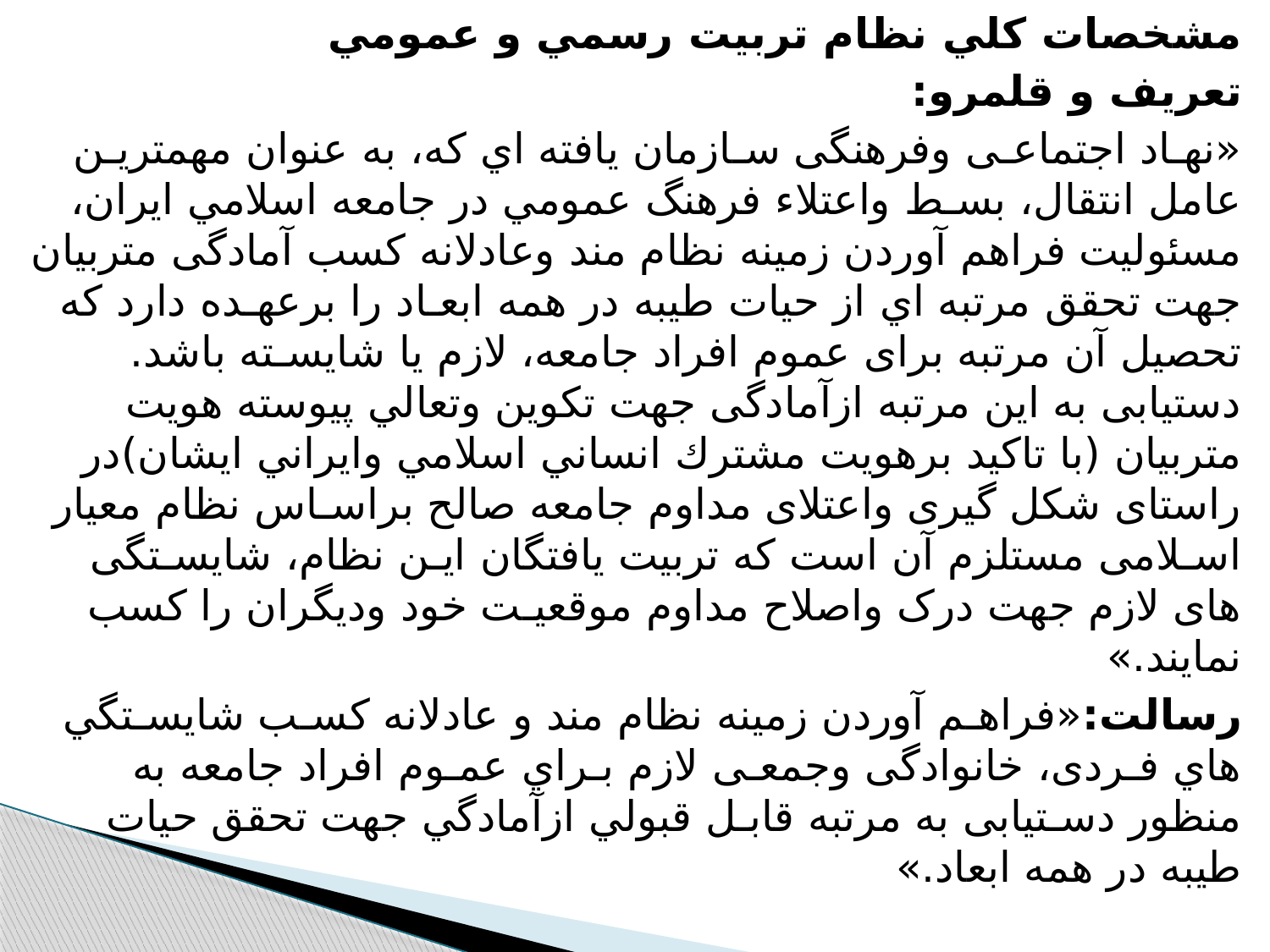

مشخصات کلي نظام تربيت رسمي و عمومي
تعريف و قلمرو:
«نهـاد اجتماعـی وفرهنگی سـازمان يافته اي که، به عنوان مهمتريـن عامل انتقال، بسـط واعتلاء فرهنگ عمومي در جامعه اسلامي ايران، مسئوليت فراهم آوردن زمينه نظام مند وعادلانه کسب آمادگی متربيان جهت تحقق مرتبه اي از حيات طيبه در همه ابعـاد را برعهـده دارد که تحصيل آن مرتبه برای عموم افراد جامعه، لازم يا شايسـته باشد. دستيابی به اين مرتبه ازآمادگی جهت تكوين وتعالي پيوسته هويت متربيان (با تاكيد برهويت مشترك انساني اسلامي وايراني ايشان)در راستای شکل گيری واعتلای مداوم جامعه صالح براسـاس نظام معيار اسـلامی مستلزم آن است که تربيت يافتگان ايـن نظام، شايسـتگی های لازم جهت درک واصلاح مداوم موقعيـت خود وديگران را کسب نمايند.»
رسالت:«فراهـم آوردن زمينه نظام مند و عادلانه کسـب شايسـتگي هاي فـردی، خانوادگی وجمعـی لازم بـراي عمـوم افراد جامعه به منظور دسـتيابی به مرتبه قابـل قبولي ازآمادگي جهت تحقق حيات طيبه در همه ابعاد.»